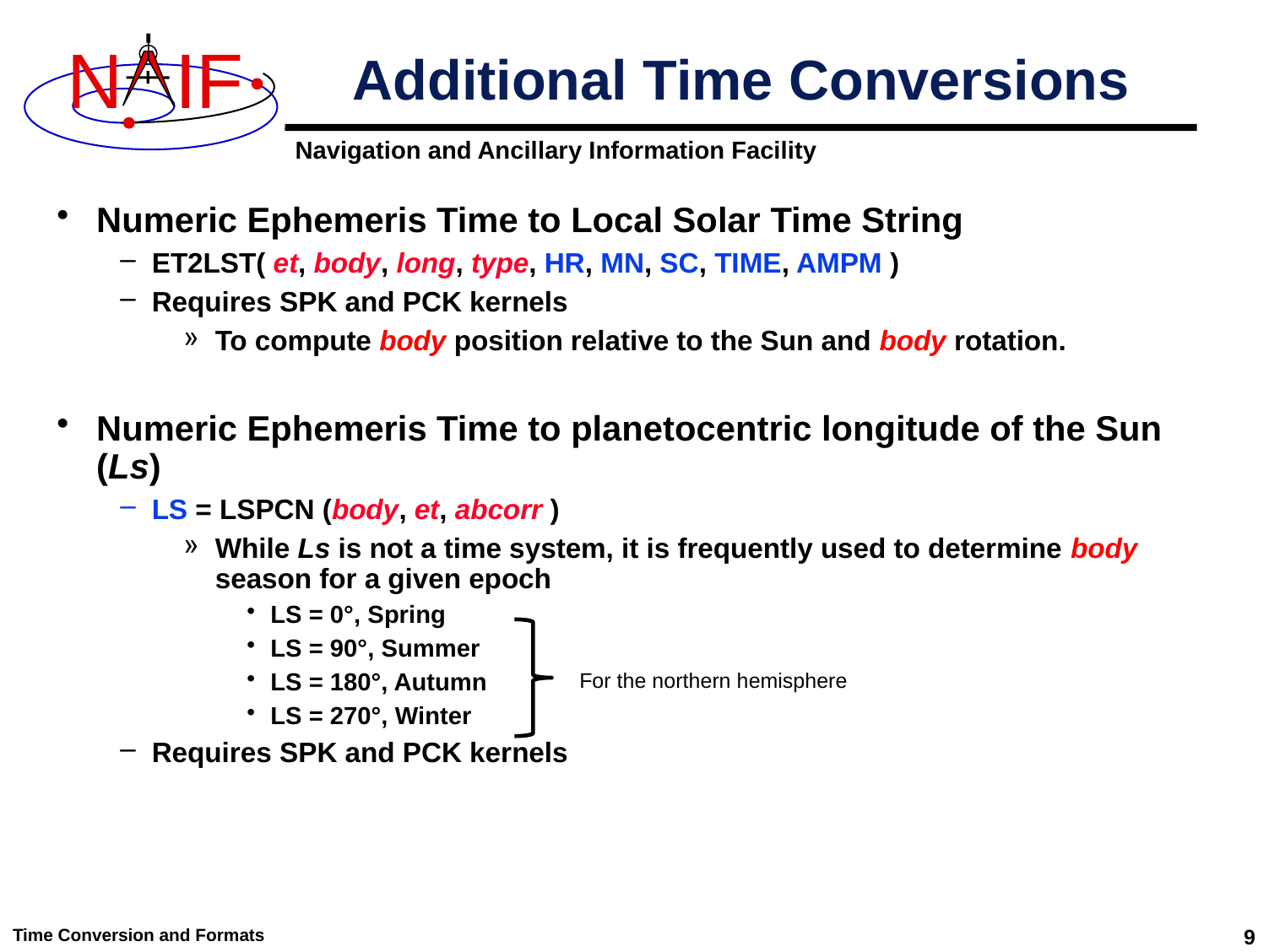

# Additional Time Conversions
Numeric Ephemeris Time to Local Solar Time String
ET2LST( et, body, long, type, HR, MN, SC, TIME, AMPM )
Requires SPK and PCK kernels
To compute body position relative to the Sun and body rotation.

Numeric Ephemeris Time to planetocentric longitude of the Sun (Ls)
LS = LSPCN (body, et, abcorr )
While Ls is not a time system, it is frequently used to determine body season for a given epoch
LS = 0°, Spring
LS = 90°, Summer
LS = 180°, Autumn
LS = 270°, Winter
Requires SPK and PCK kernels

For the northern hemisphere
Time Conversion and Formats
9